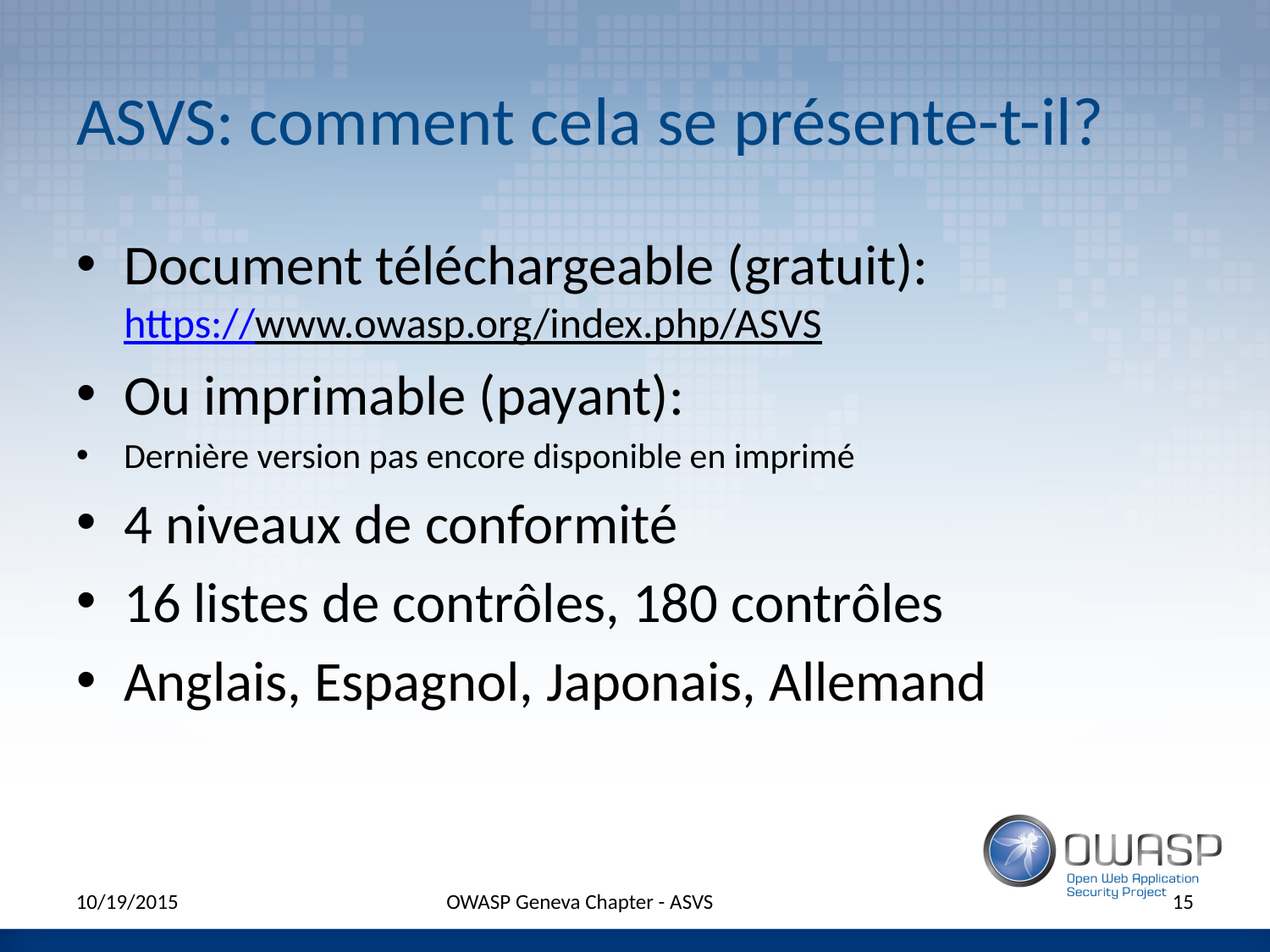

# ASVS: comment cela se présente-t-il?
Document téléchargeable (gratuit):
https://www.owasp.org/index.php/ASVS
Ou imprimable (payant):
Dernière version pas encore disponible en imprimé
4 niveaux de conformité
16 listes de contrôles, 180 contrôles
Anglais, Espagnol, Japonais, Allemand
10/19/2015
OWASP Geneva Chapter - ASVS
15